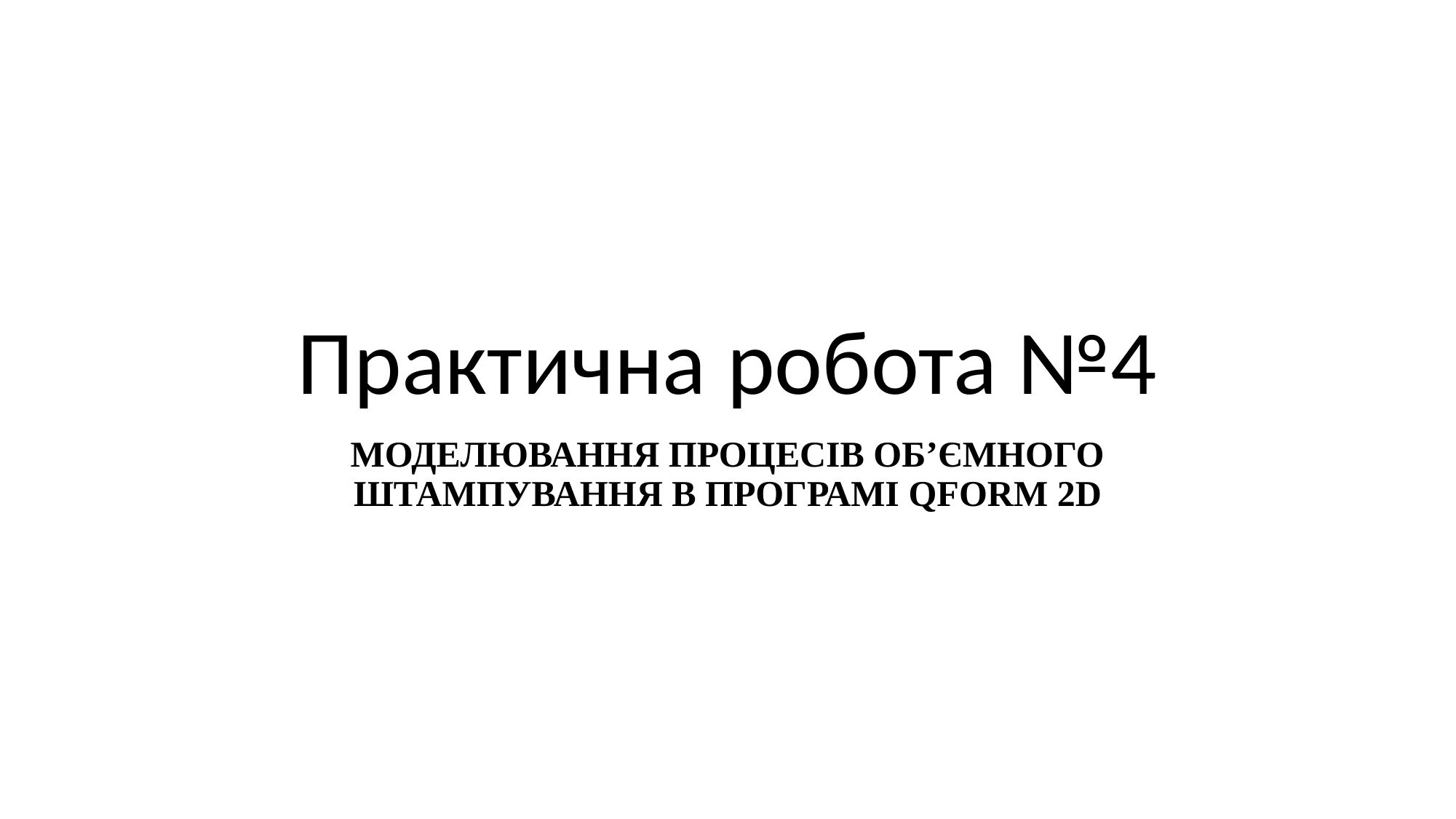

# Практична робота №4
МОДЕЛЮВАННЯ ПРОЦЕСІВ ОБ’ЄМНОГО ШТАМПУВАННЯ В ПРОГРАМІ QFORM 2D